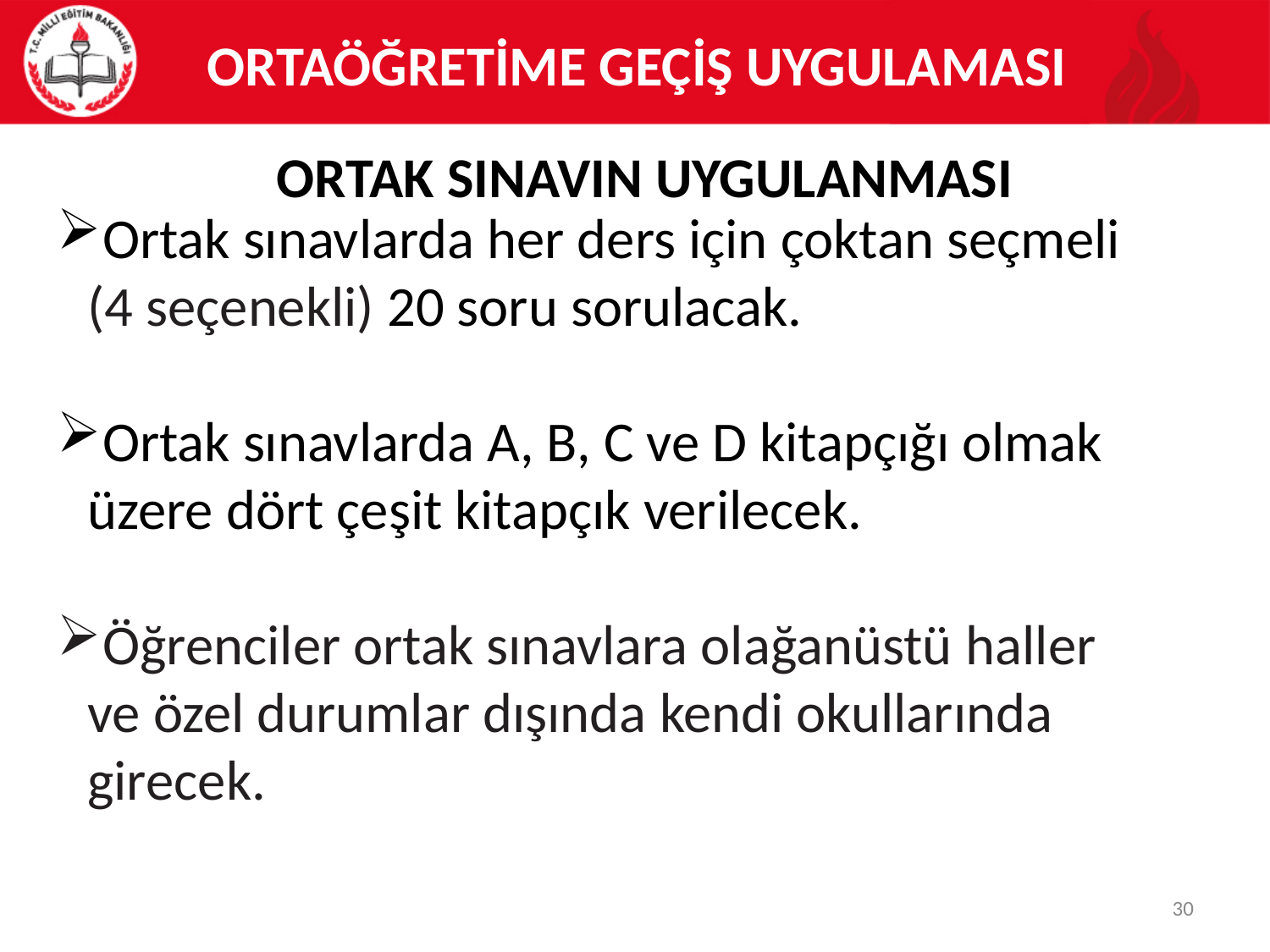

# ORTAÖĞRETİME GEÇİŞ UYGULAMASI
ORTAK SINAVIN UYGULANMASI
Ortak sınavlarda her ders için çoktan seçmeli (4 seçenekli) 20 soru sorulacak.

Ortak sınavlarda A, B, C ve D kitapçığı olmak üzere dört çeşit kitapçık verilecek.

Öğrenciler ortak sınavlara olağanüstü haller ve özel durumlar dışında kendi okullarında girecek.

30